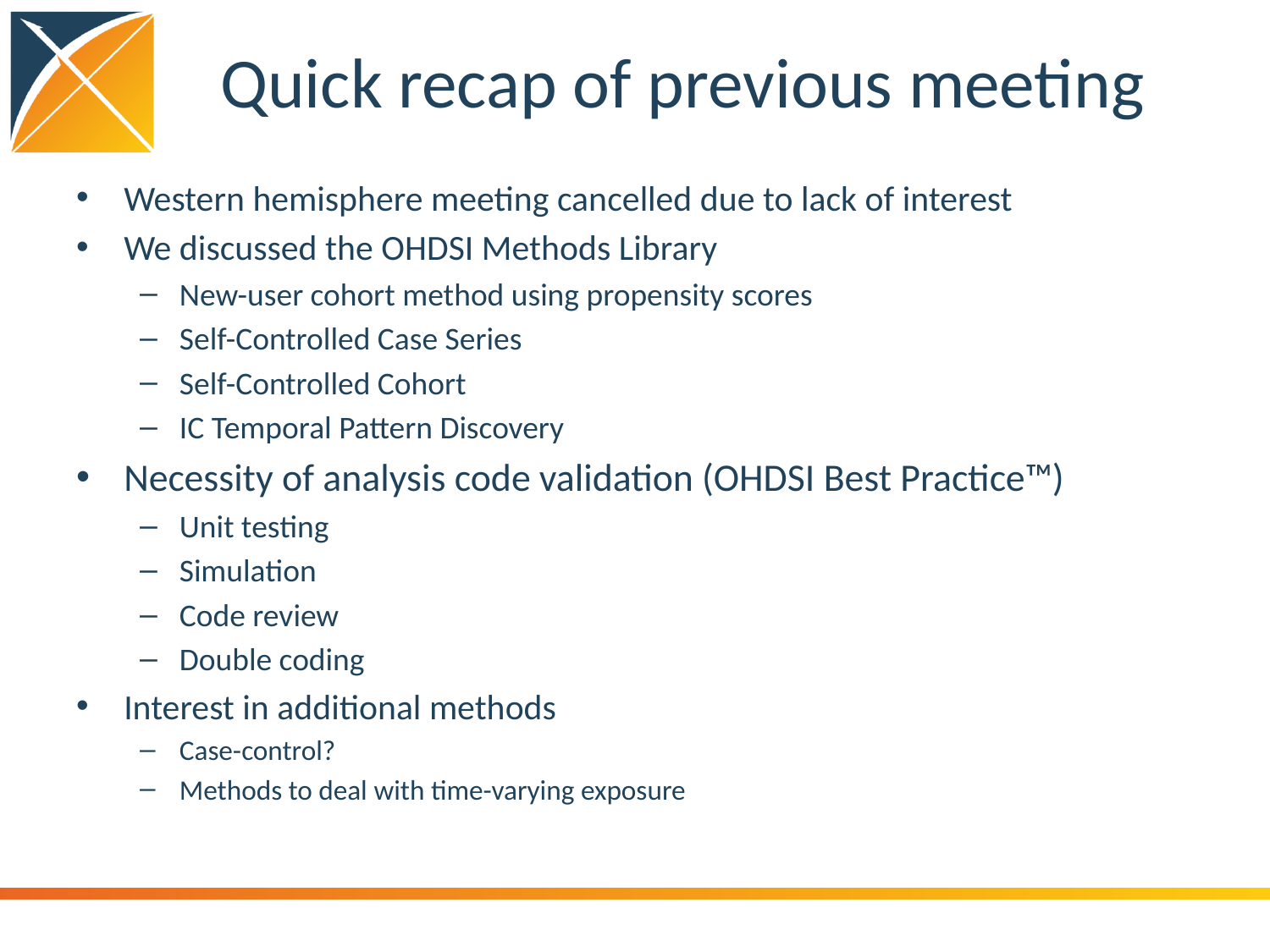

# Quick recap of previous meeting
Western hemisphere meeting cancelled due to lack of interest
We discussed the OHDSI Methods Library
New-user cohort method using propensity scores
Self-Controlled Case Series
Self-Controlled Cohort
IC Temporal Pattern Discovery
Necessity of analysis code validation (OHDSI Best Practice™)
Unit testing
Simulation
Code review
Double coding
Interest in additional methods
Case-control?
Methods to deal with time-varying exposure